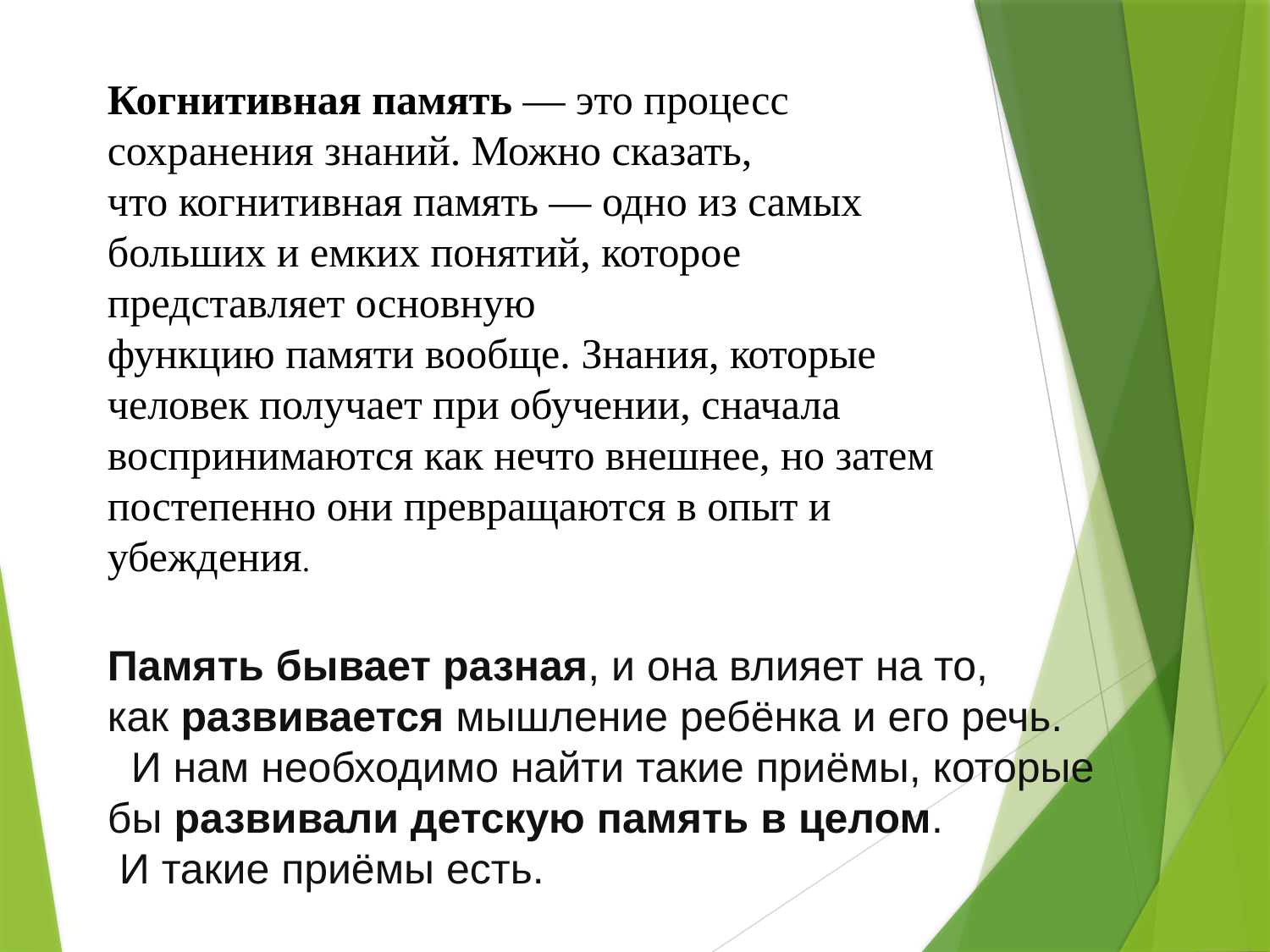

Когнитивная память — это процесс сохранения знаний. Можно сказать, что когнитивная память — одно из самых больших и емких понятий, которое представляет основную функцию памяти вообще. Знания, которые человек получает при обучении, сначала воспринимаются как нечто внешнее, но затем постепенно они превращаются в опыт и убеждения.

Память бывает разная, и она влияет на то, как развивается мышление ребёнка и его речь.
  И нам необходимо найти такие приёмы, которые бы развивали детскую память в целом.
 И такие приёмы есть.